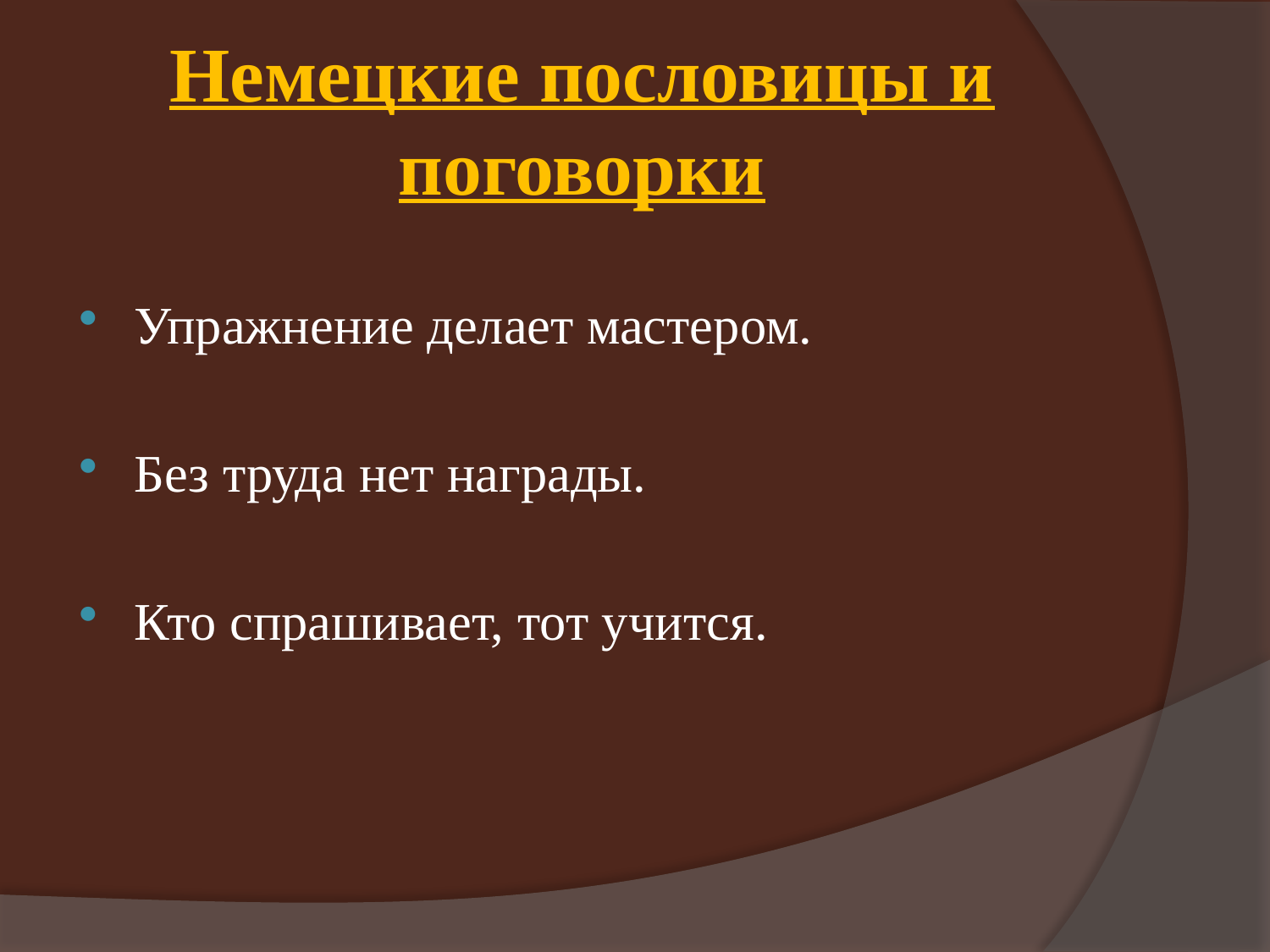

# Немецкие пословицы и поговорки
Упражнение делает мастером.

Без труда нет награды.

Кто спрашивает, тот учится.